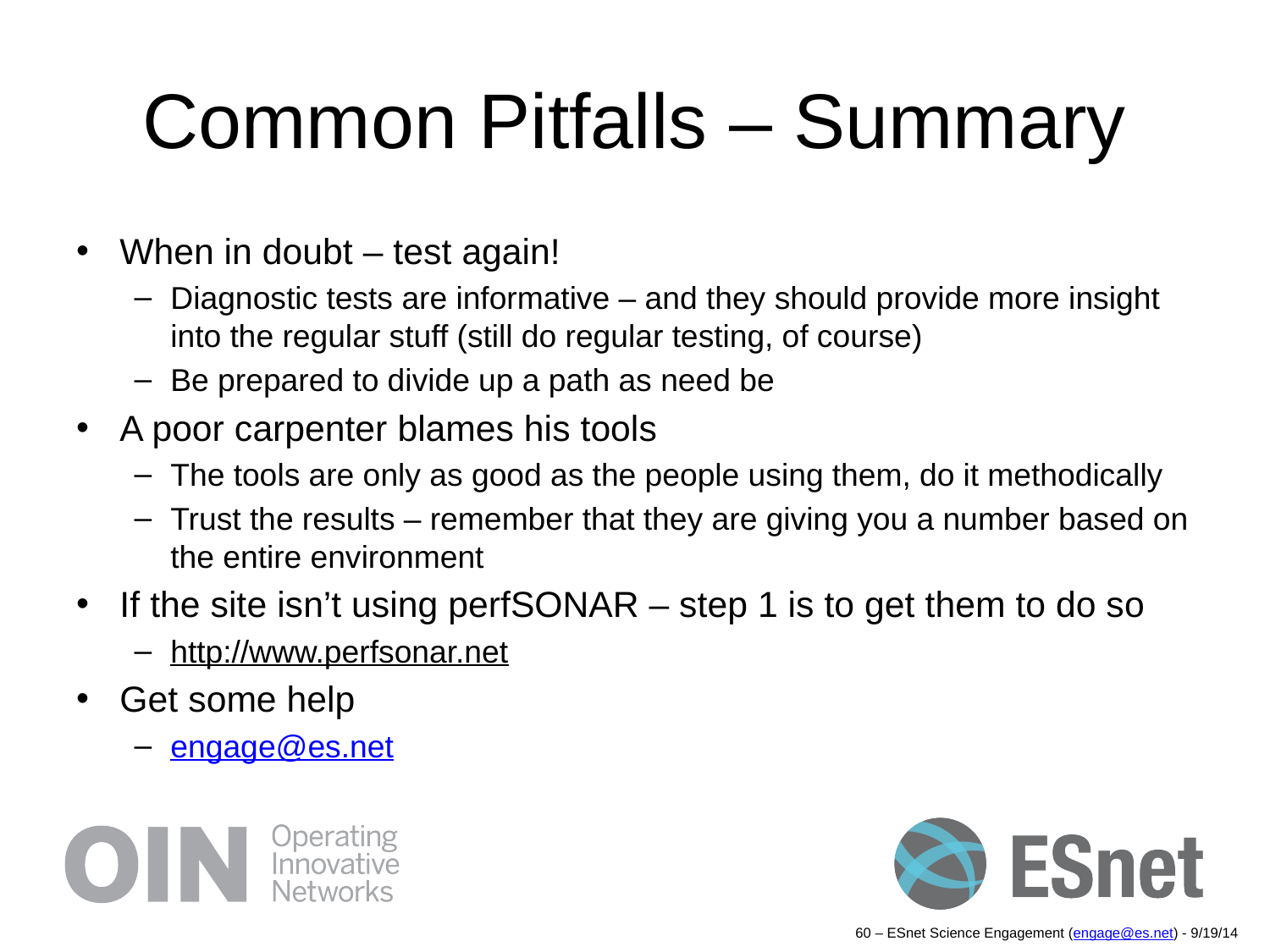

# Common Pitfalls – Summary
When in doubt – test again!
Diagnostic tests are informative – and they should provide more insight into the regular stuff (still do regular testing, of course)
Be prepared to divide up a path as need be
A poor carpenter blames his tools
The tools are only as good as the people using them, do it methodically
Trust the results – remember that they are giving you a number based on the entire environment
If the site isn’t using perfSONAR – step 1 is to get them to do so
http://www.perfsonar.net
Get some help
engage@es.net

60 – ESnet Science Engagement (engage@es.net) - 9/19/14